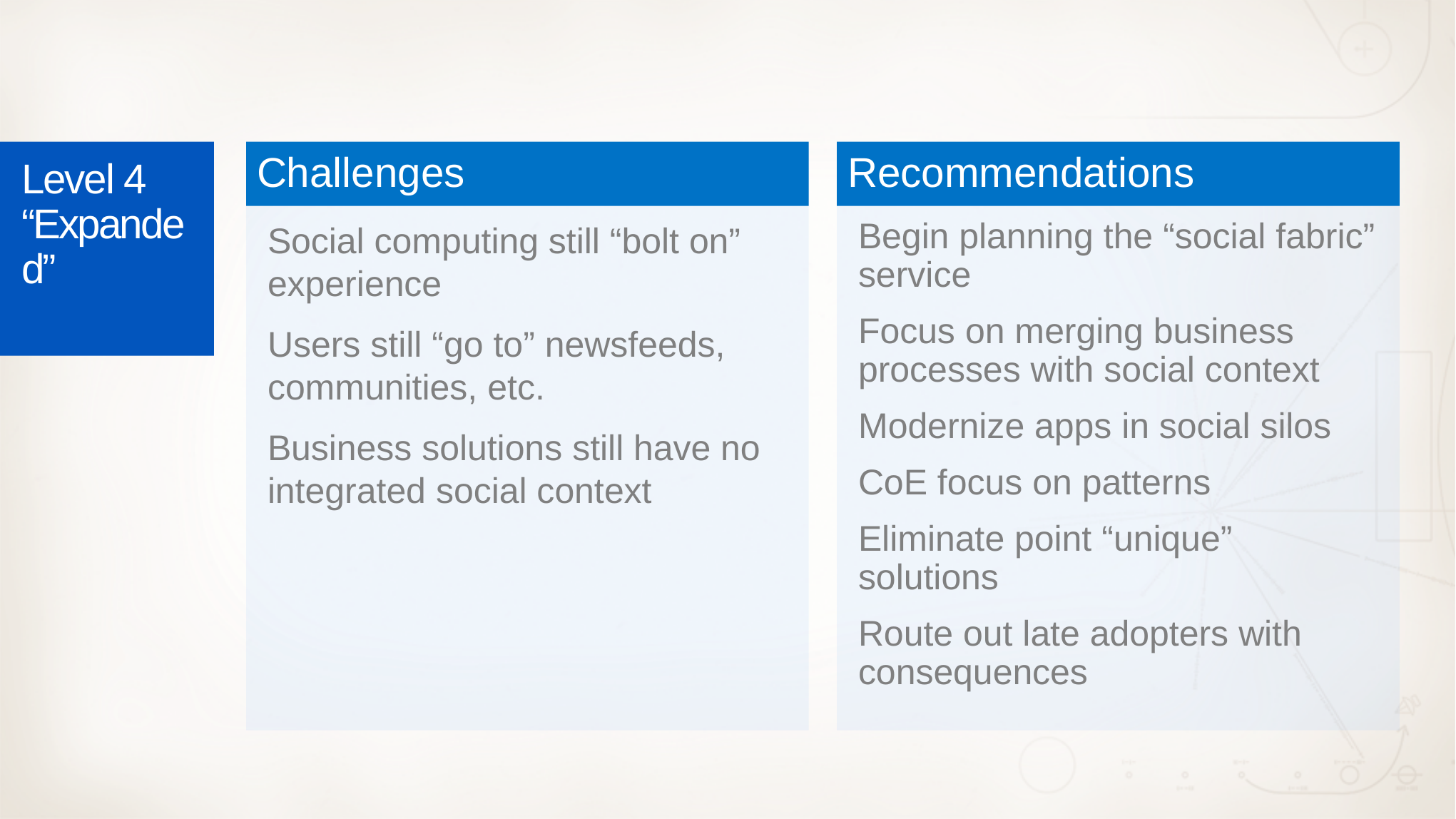

Level 4 “Expanded”
Challenges
Social computing still “bolt on” experience
Users still “go to” newsfeeds, communities, etc.
Business solutions still have no integrated social context

Recommendations
Begin planning the “social fabric” service
Focus on merging business processes with social context
Modernize apps in social silos
CoE focus on patterns
Eliminate point “unique” solutions
Route out late adopters with consequences